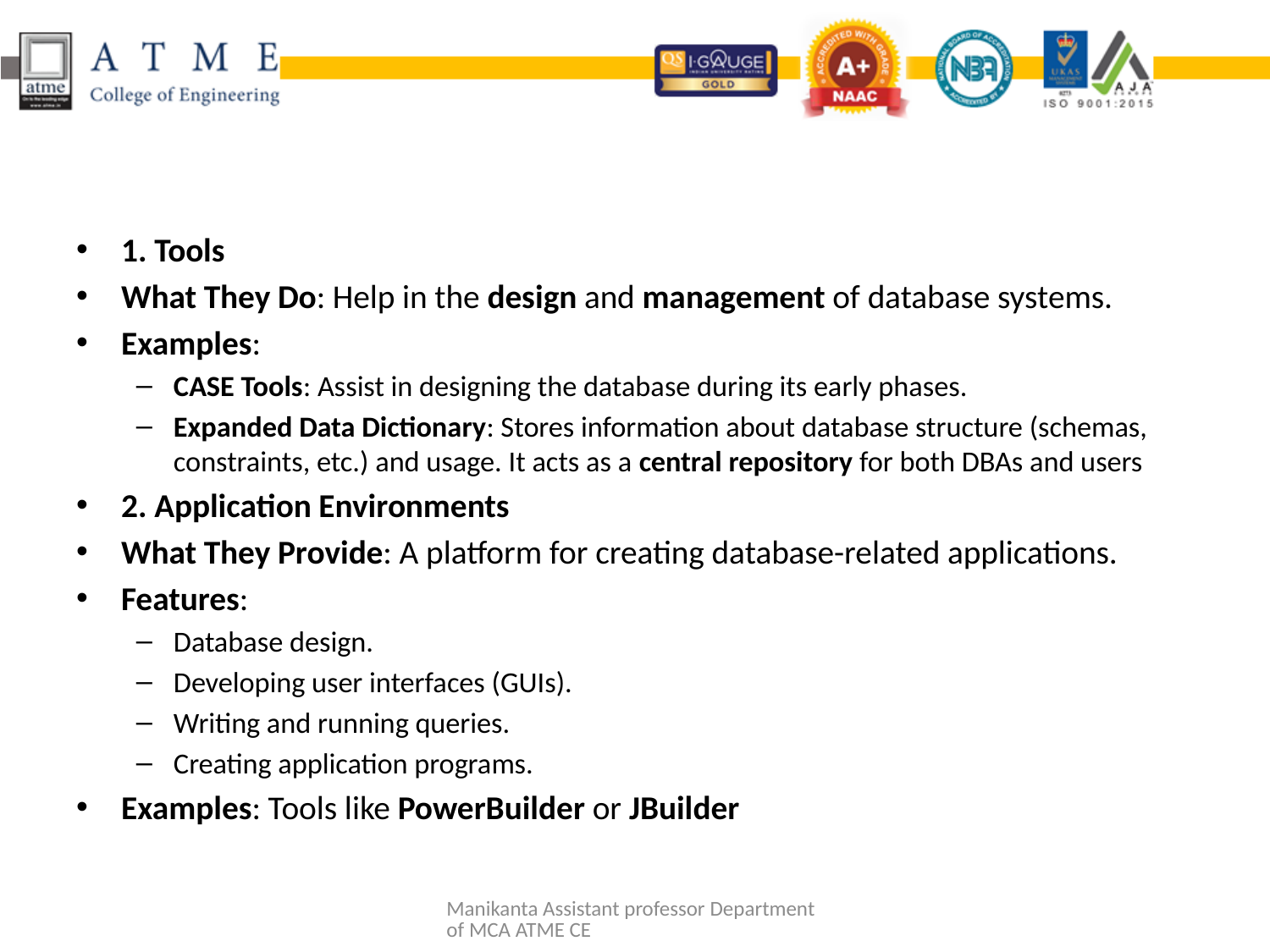

1. Tools
What They Do: Help in the design and management of database systems.
Examples:
CASE Tools: Assist in designing the database during its early phases.
Expanded Data Dictionary: Stores information about database structure (schemas, constraints, etc.) and usage. It acts as a central repository for both DBAs and users
2. Application Environments
What They Provide: A platform for creating database-related applications.
Features:
Database design.
Developing user interfaces (GUIs).
Writing and running queries.
Creating application programs.
Examples: Tools like PowerBuilder or JBuilder

Manikanta Assistant professor Department of MCA ATME CE